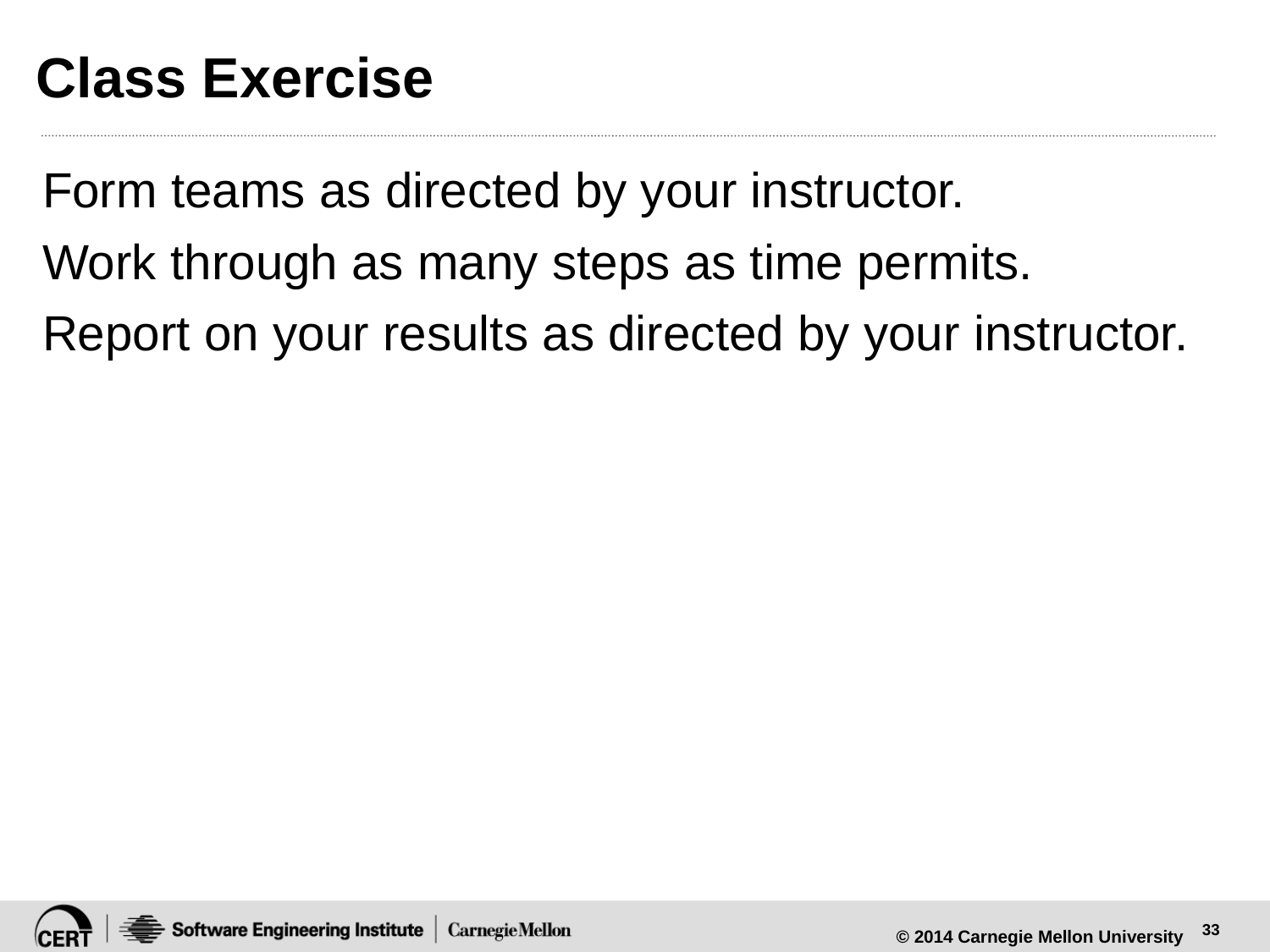

# Class Exercise
Form teams as directed by your instructor.
Work through as many steps as time permits.
Report on your results as directed by your instructor.